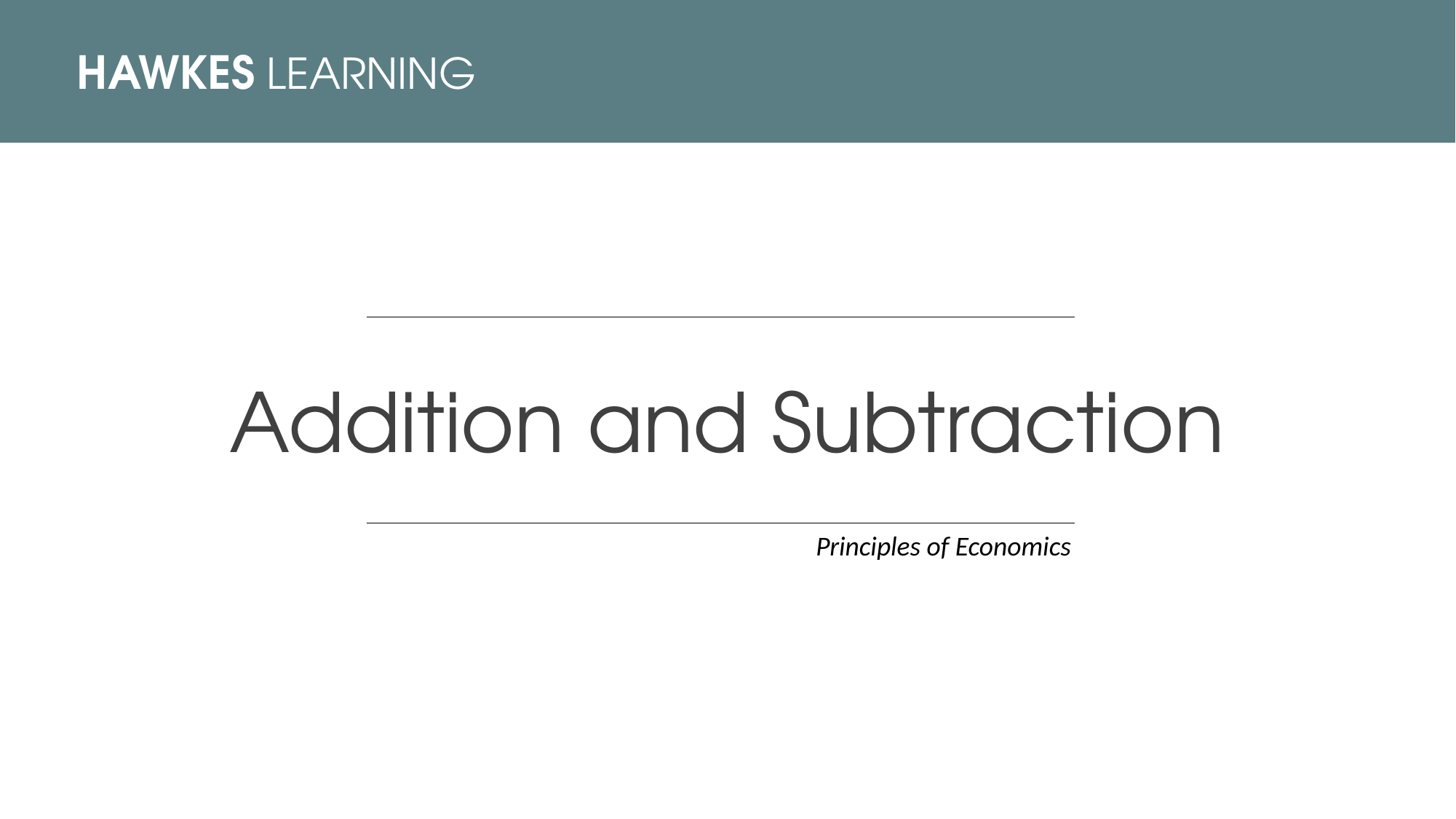

HAWKES LEARNING
Addition and Subtraction
Principles of Economics